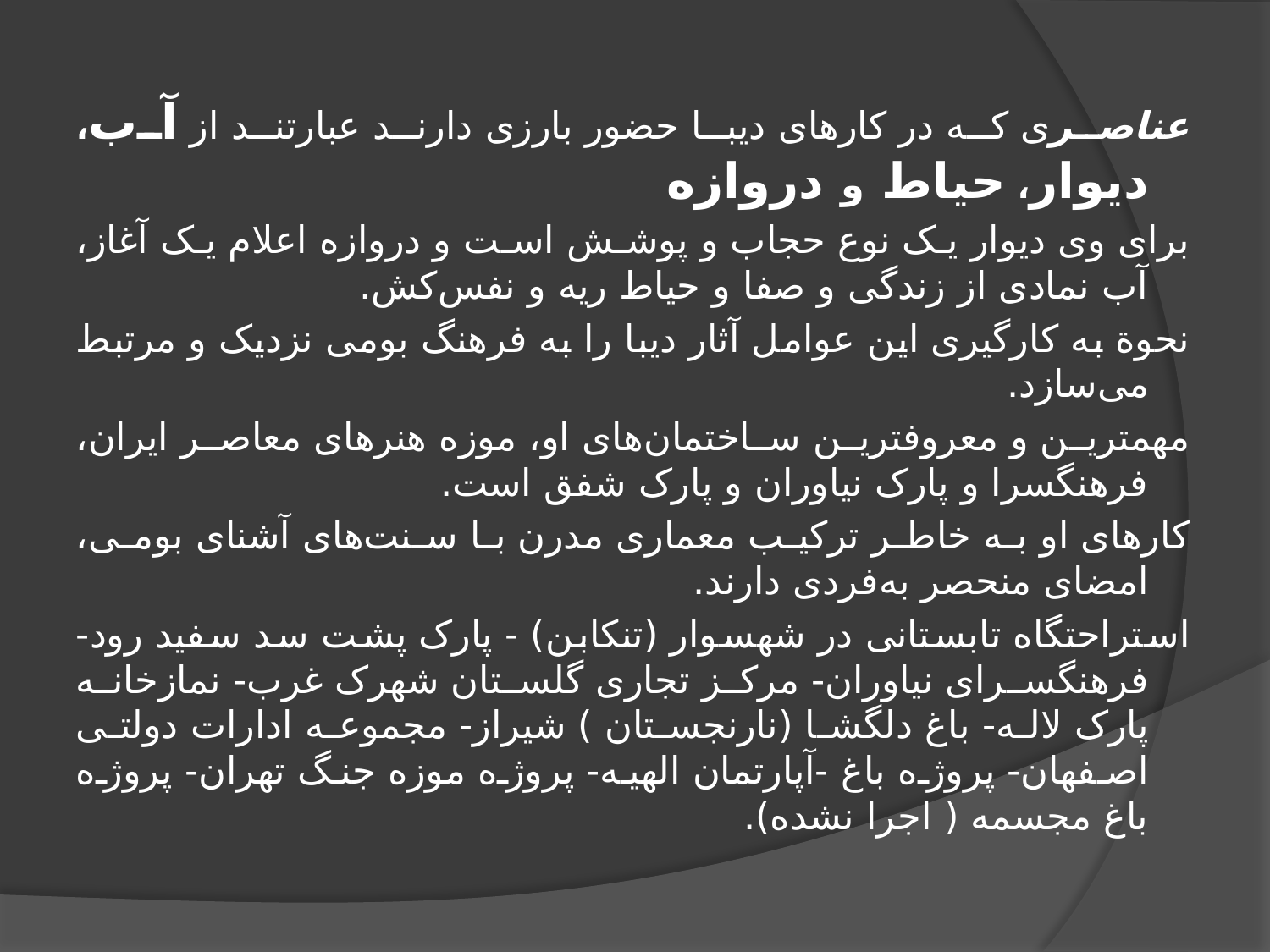

عناصری که در کارهای دیبا حضور بارزی دارند عبارتند از آب، دیوار، حیاط و دروازه
برای وی دیوار یک نوع حجاب و پوشش است و دروازه اعلام یک آغاز، آب نمادی از زندگی و صفا و حیاط ریه و نفس‌کش.
نحوة به کارگیری این عوامل آثار دیبا را به فرهنگ بومی نزدیک و مرتبط می‌سازد.
مهمترین و معروفترین ساختمان‌های او، موزه هنرهای معاصر ایران، فرهنگسرا و پارک نیاوران و پارک شفق است.
کارهای او به خاطر ترکیب معماری مدرن با سنت‌های آشنای بومی، امضای منحصر به‌فردی دارند.
استراحتگاه تابستانی در شهسوار (تنکابن) - پارک پشت سد سفید رود- فرهنگسرای نیاوران- مرکز تجاری گلستان شهرک غرب- نمازخانه پارک لا‌له- باغ دلگشا (نارنجستان ) شیراز- مجموعه ادارات دولتی اصفهان- پروژه باغ -آپارتمان الهیه- پروژه موزه جنگ تهران- پروژه باغ مجسمه ( اجرا نشده).